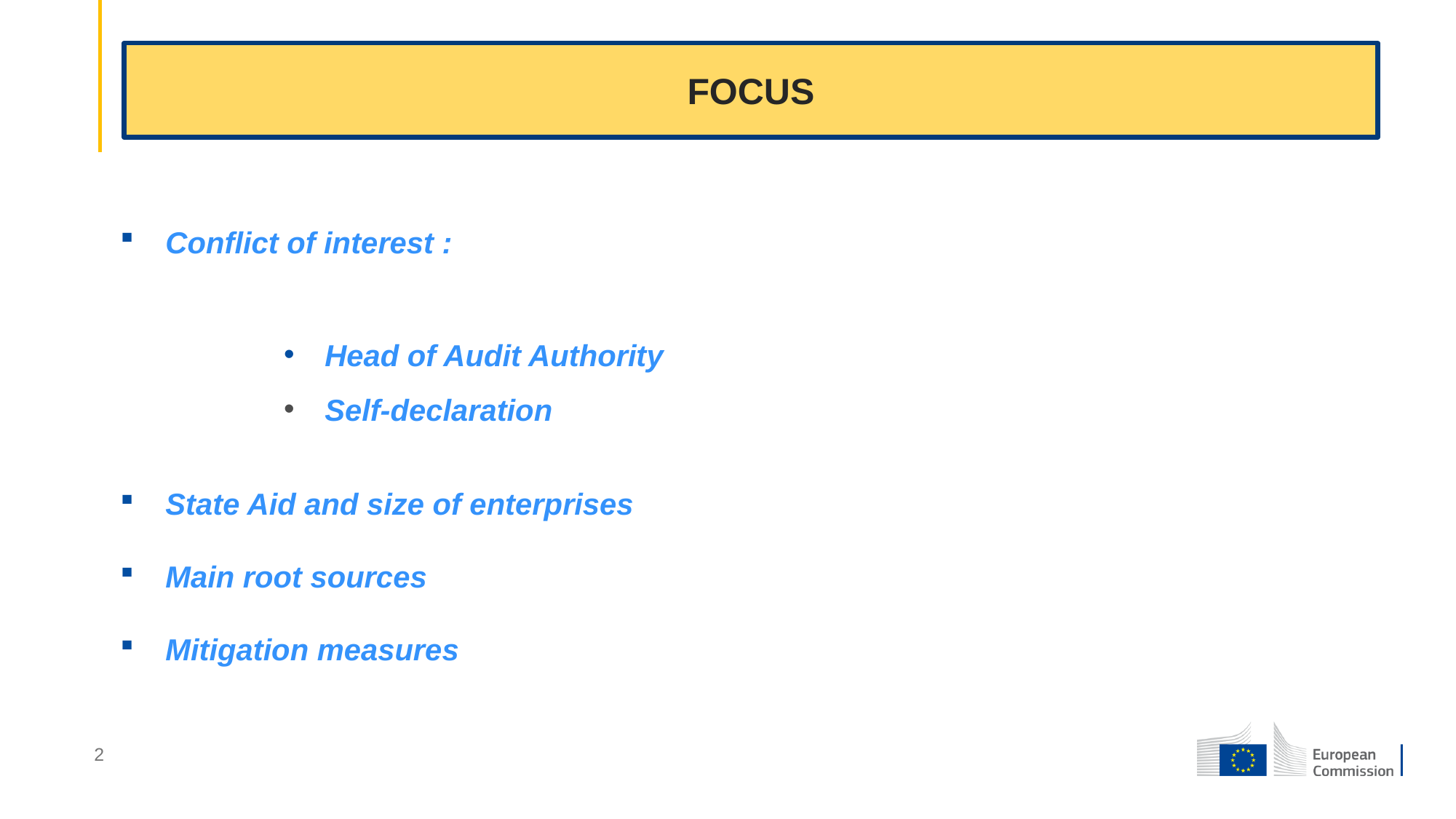

# FOCUS
Conflict of interest :

Head of Audit Authority
Self-declaration

State Aid and size of enterprises

Main root sources

Mitigation measures

2